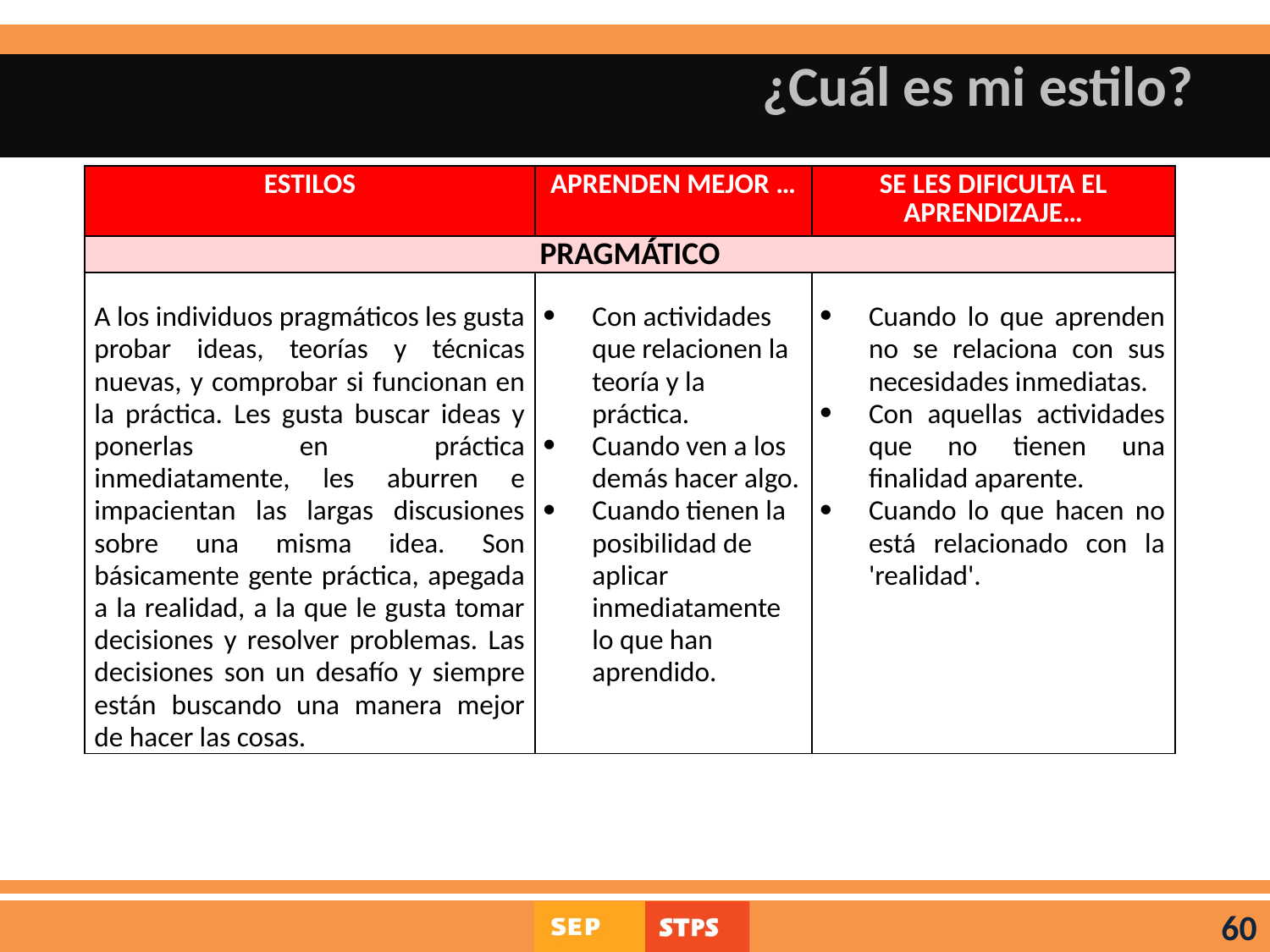

# ¿Cuál es mi estilo?
| ESTILOS | APRENDEN MEJOR … | SE LES DIFICULTA EL APRENDIZAJE… |
| --- | --- | --- |
| PRAGMÁTICO |  |  |
| A los individuos pragmáticos les gusta probar ideas, teorías y técnicas nuevas, y comprobar si funcionan en la práctica. Les gusta buscar ideas y ponerlas en práctica inmediatamente, les aburren e impacientan las largas discusiones sobre una misma idea. Son básicamente gente práctica, apegada a la realidad, a la que le gusta tomar decisiones y resolver problemas. Las decisiones son un desafío y siempre están buscando una manera mejor de hacer las cosas. | Con actividades que relacionen la teoría y la práctica. Cuando ven a los demás hacer algo. Cuando tienen la posibilidad de aplicar inmediatamente lo que han aprendido. | Cuando lo que aprenden no se relaciona con sus necesidades inmediatas. Con aquellas actividades que no tienen una finalidad aparente. Cuando lo que hacen no está relacionado con la 'realidad'. |
60